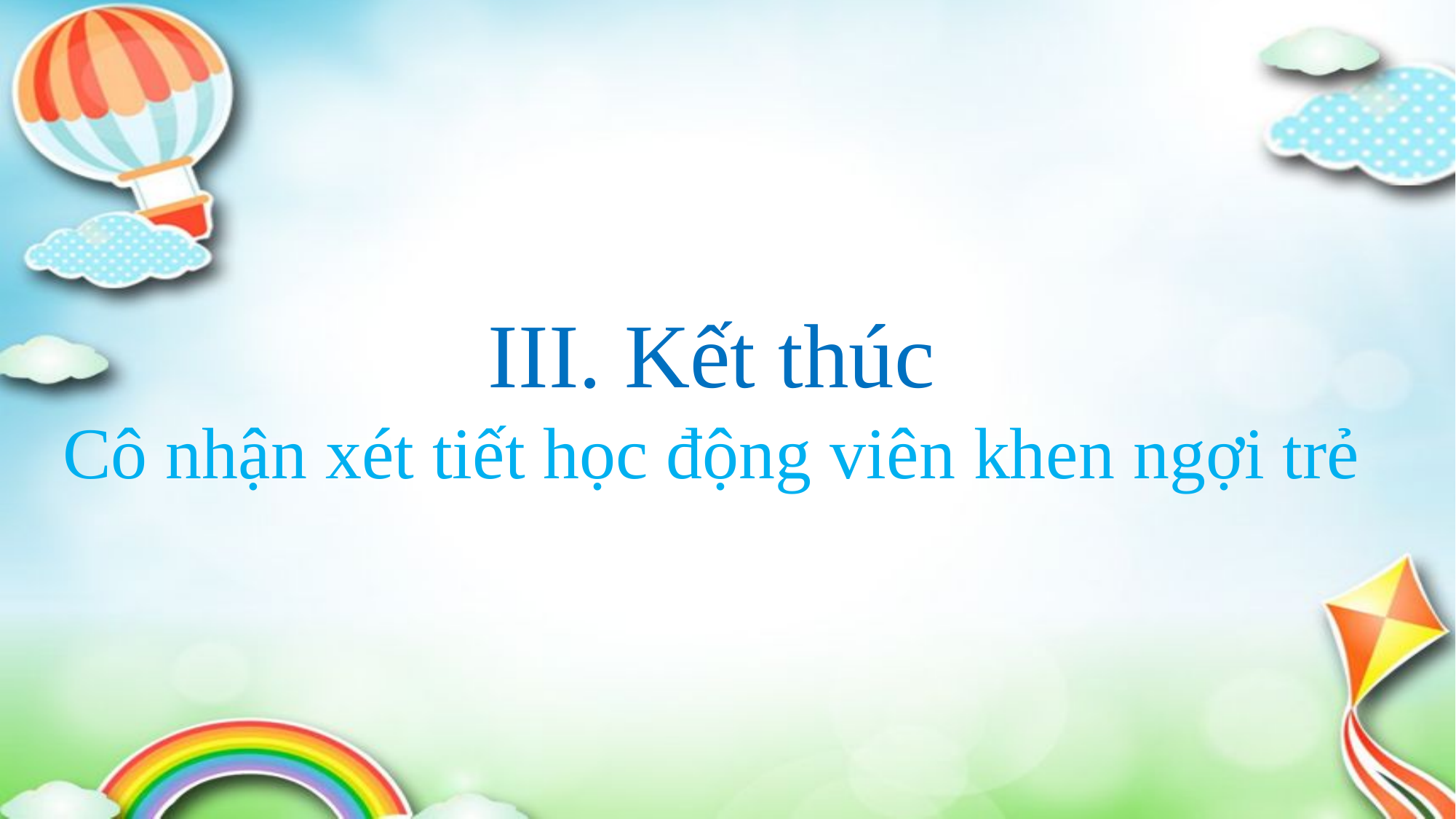

III. Kết thúc
Cô nhận xét tiết học động viên khen ngợi trẻ